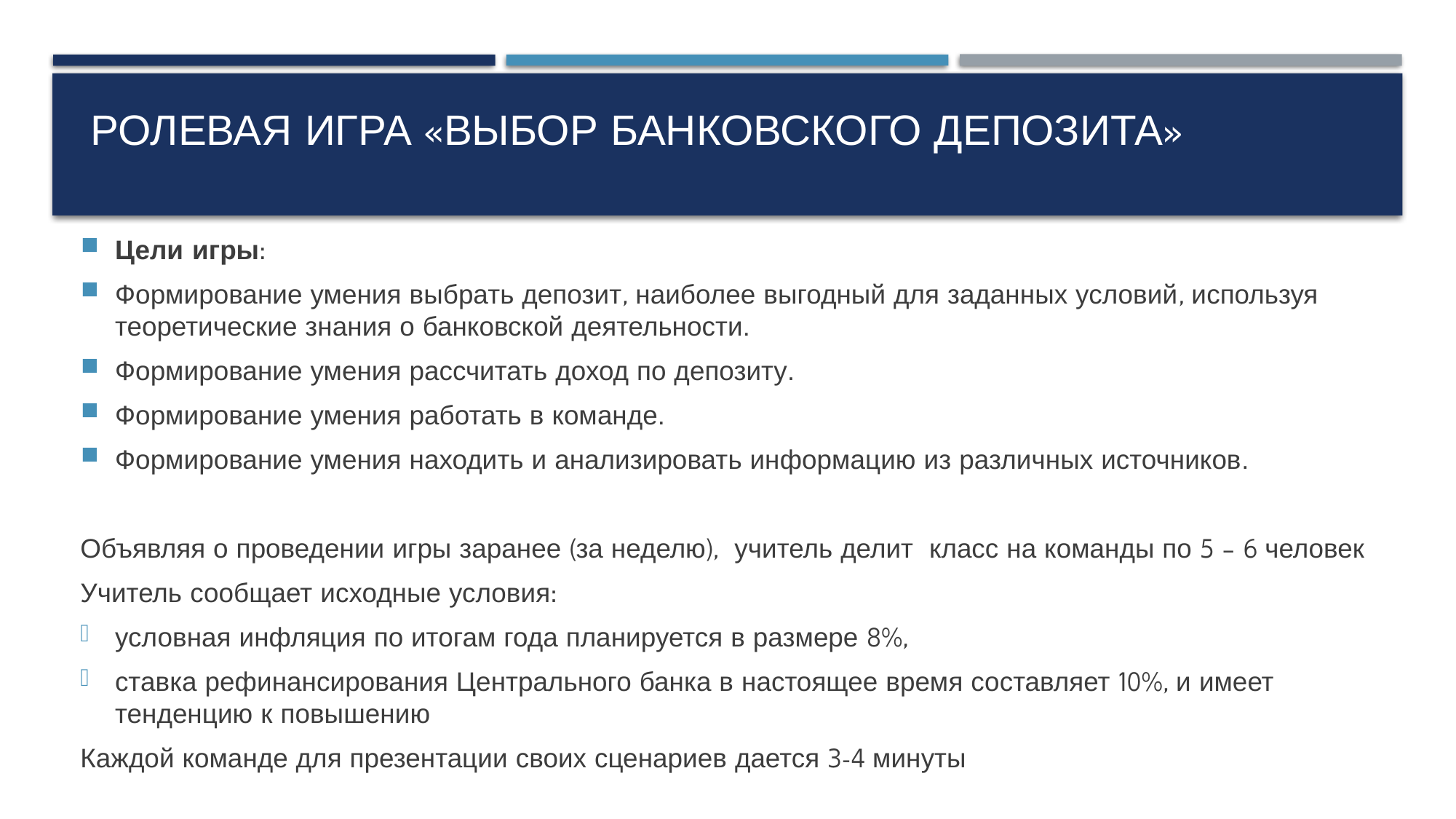

# Ролевая игра «Выбор банковского депозита»
Цели игры:
Формирование умения выбрать депозит, наиболее выгодный для заданных условий, используя теоретические знания о банковской деятельности.
Формирование умения рассчитать доход по депозиту.
Формирование умения работать в команде.
Формирование умения находить и анализировать информацию из различных источников.

Объявляя о проведении игры заранее (за неделю),  учитель делит  класс на команды по 5 – 6 человек
Учитель сообщает исходные условия:
условная инфляция по итогам года планируется в размере 8%,
ставка рефинансирования Центрального банка в настоящее время составляет 10%, и имеет тенденцию к повышению
Каждой команде для презентации своих сценариев дается 3-4 минуты